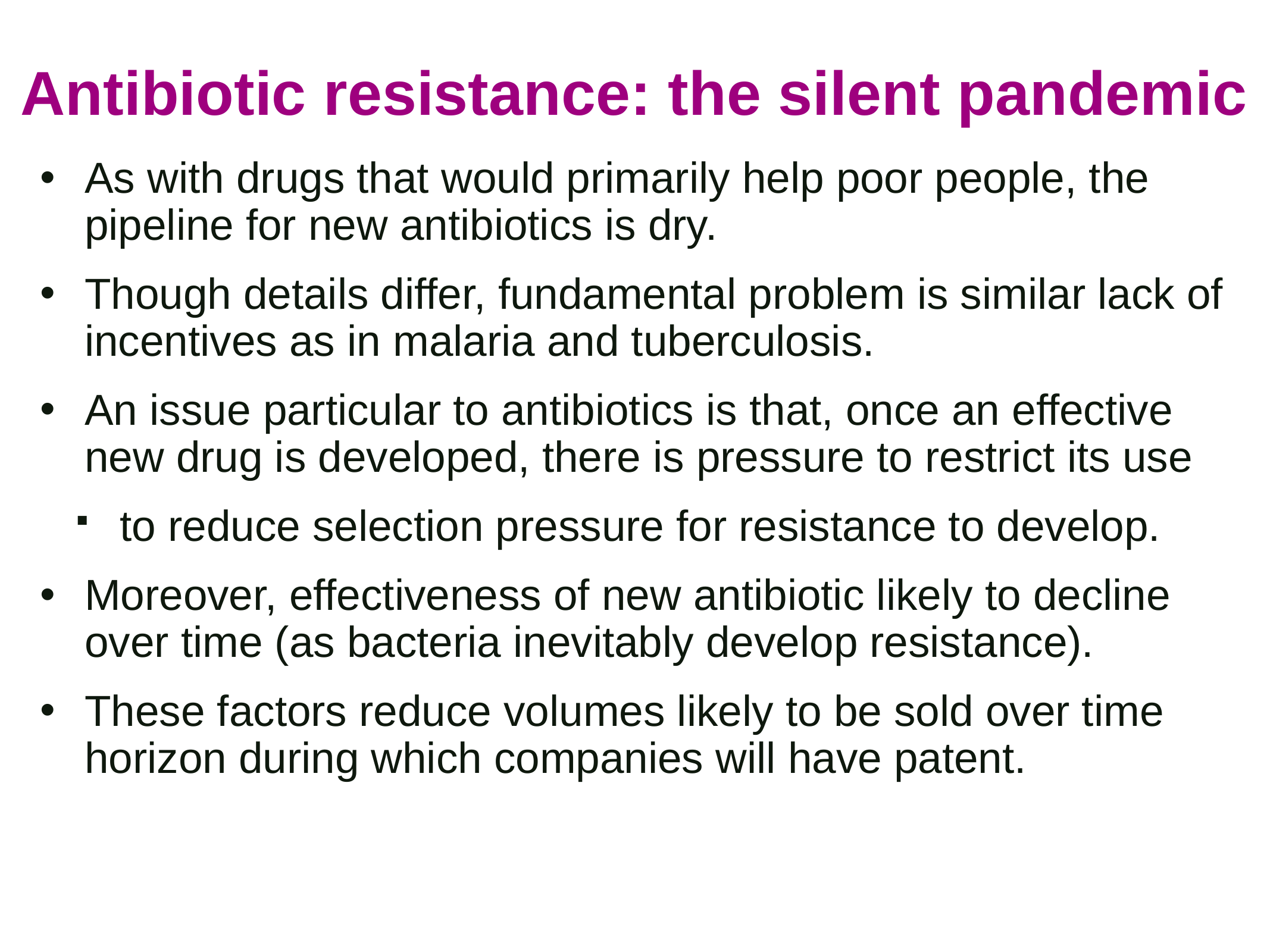

# Antibiotic resistance: the silent pandemic
As with drugs that would primarily help poor people, the pipeline for new antibiotics is dry.
Though details differ, fundamental problem is similar lack of incentives as in malaria and tuberculosis.
An issue particular to antibiotics is that, once an effective new drug is developed, there is pressure to restrict its use
to reduce selection pressure for resistance to develop.
Moreover, effectiveness of new antibiotic likely to decline over time (as bacteria inevitably develop resistance).
These factors reduce volumes likely to be sold over time horizon during which companies will have patent.